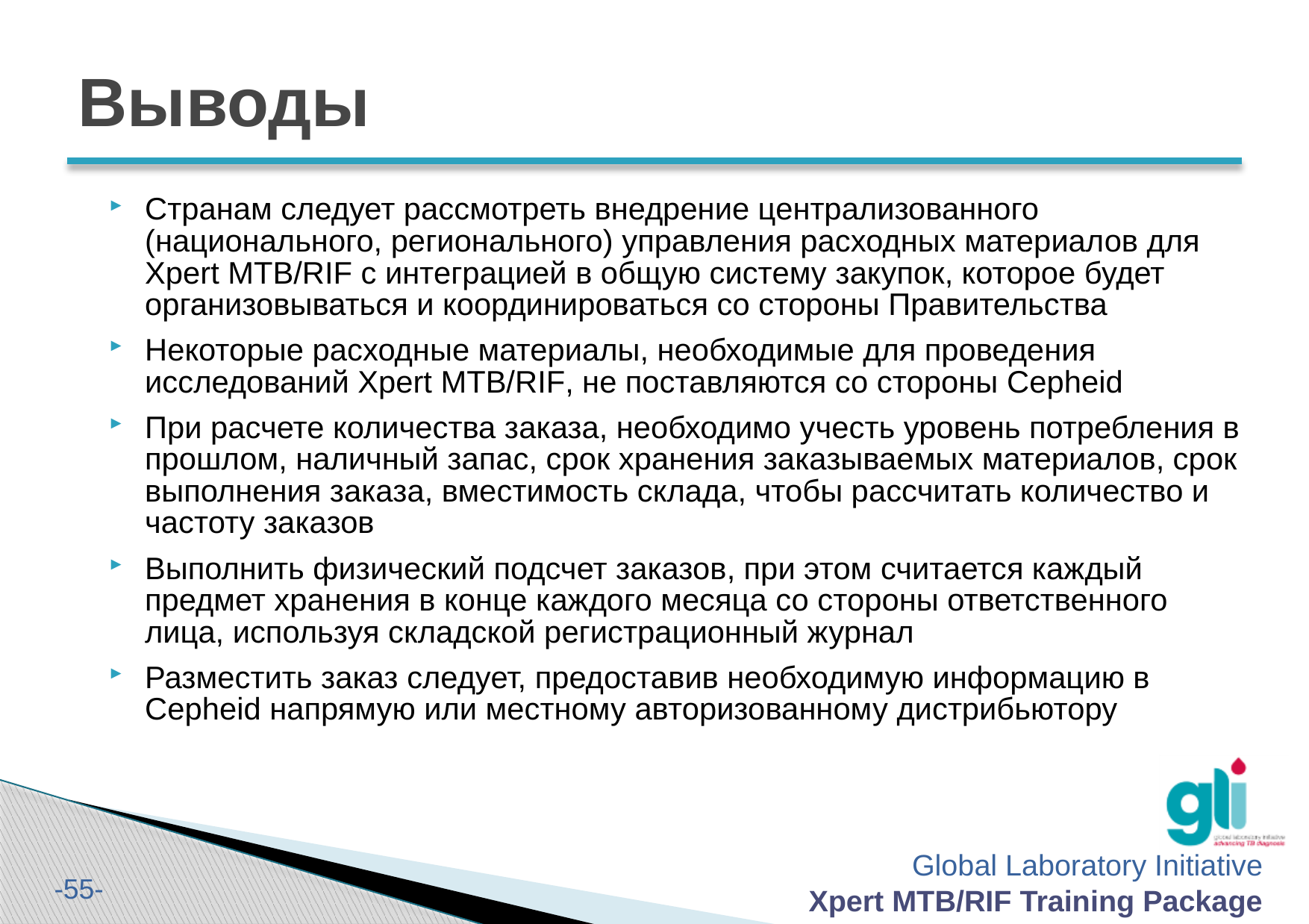

# Выводы
Странам следует рассмотреть внедрение централизованного (национального, регионального) управления расходных материалов для Xpert MTB/RIF с интеграцией в общую систему закупок, которое будет организовываться и координироваться со стороны Правительства
Некоторые расходные материалы, необходимые для проведения исследований Xpert MTB/RIF, не поставляются со стороны Cepheid
При расчете количества заказа, необходимо учесть уровень потребления в прошлом, наличный запас, срок хранения заказываемых материалов, срок выполнения заказа, вместимость склада, чтобы рассчитать количество и частоту заказов
Выполнить физический подсчет заказов, при этом считается каждый предмет хранения в конце каждого месяца со стороны ответственного лица, используя складской регистрационный журнал
Разместить заказ следует, предоставив необходимую информацию в Cepheid напрямую или местному авторизованному дистрибьютору